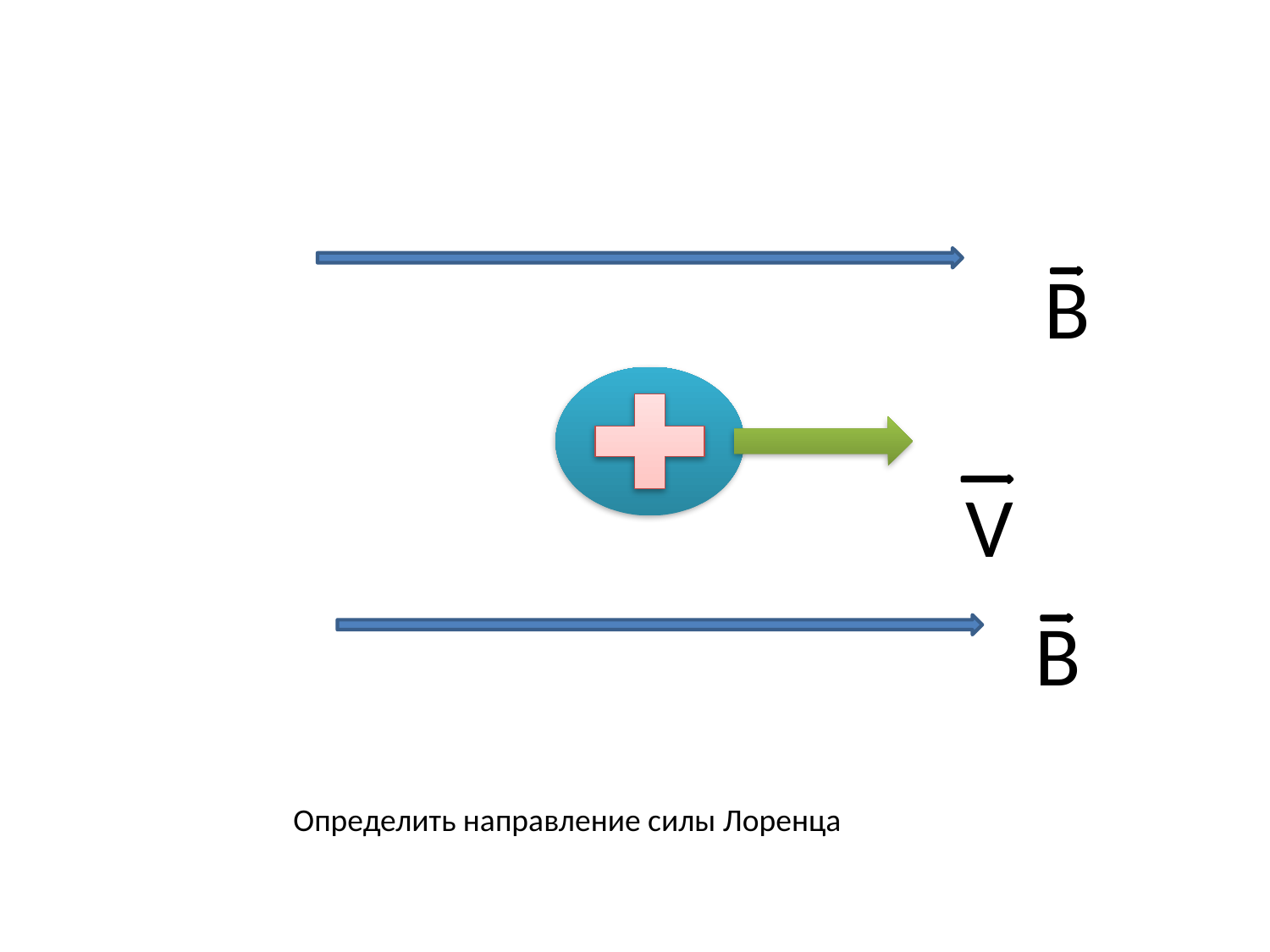

B

V

B

Определить направление силы Лоренца